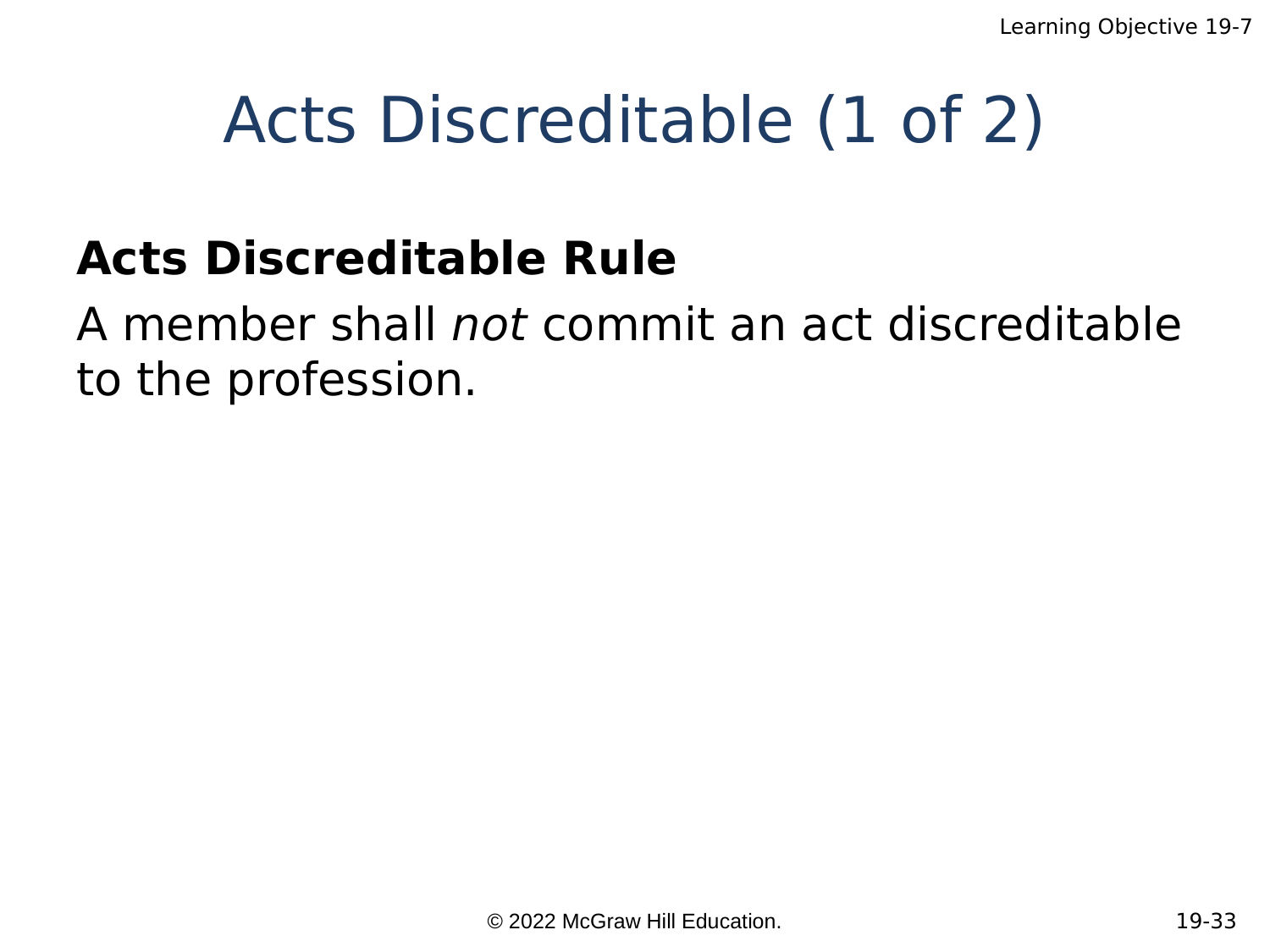

Learning Objective 19-7
# Acts Discreditable (1 of 2)
Acts Discreditable Rule
A member shall not commit an act discreditable to the profession.